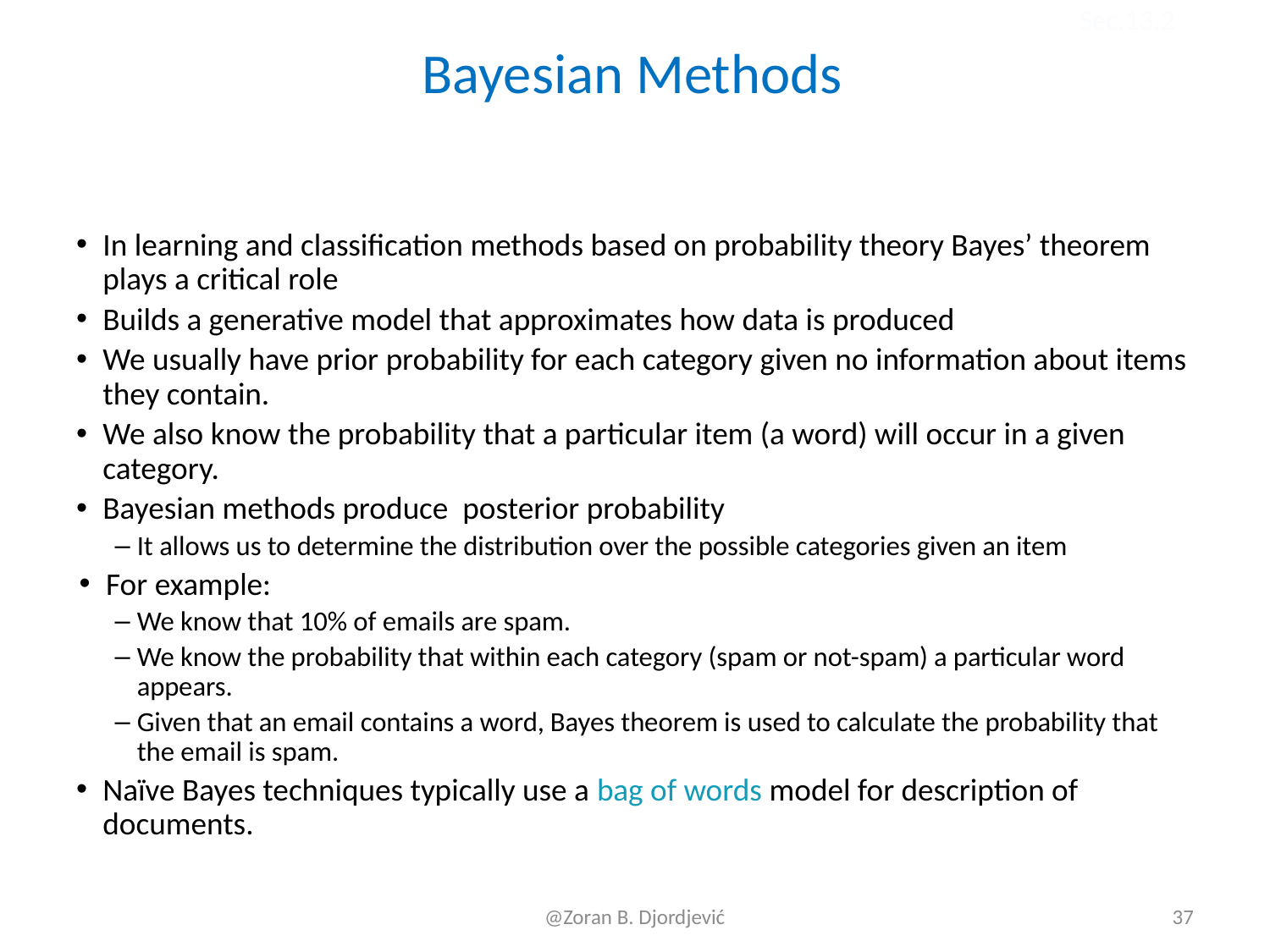

Sec.13.2
# Bayesian Methods
In learning and classification methods based on probability theory Bayes’ theorem plays a critical role
Builds a generative model that approximates how data is produced
We usually have prior probability for each category given no information about items they contain.
We also know the probability that a particular item (a word) will occur in a given category.
Bayesian methods produce  posterior probability
It allows us to determine the distribution over the possible categories given an item
For example:
We know that 10% of emails are spam.
We know the probability that within each category (spam or not-spam) a particular word appears.
Given that an email contains a word, Bayes theorem is used to calculate the probability that the email is spam.
Naïve Bayes techniques typically use a bag of words model for description of documents.
37
@Zoran B. Djordjević